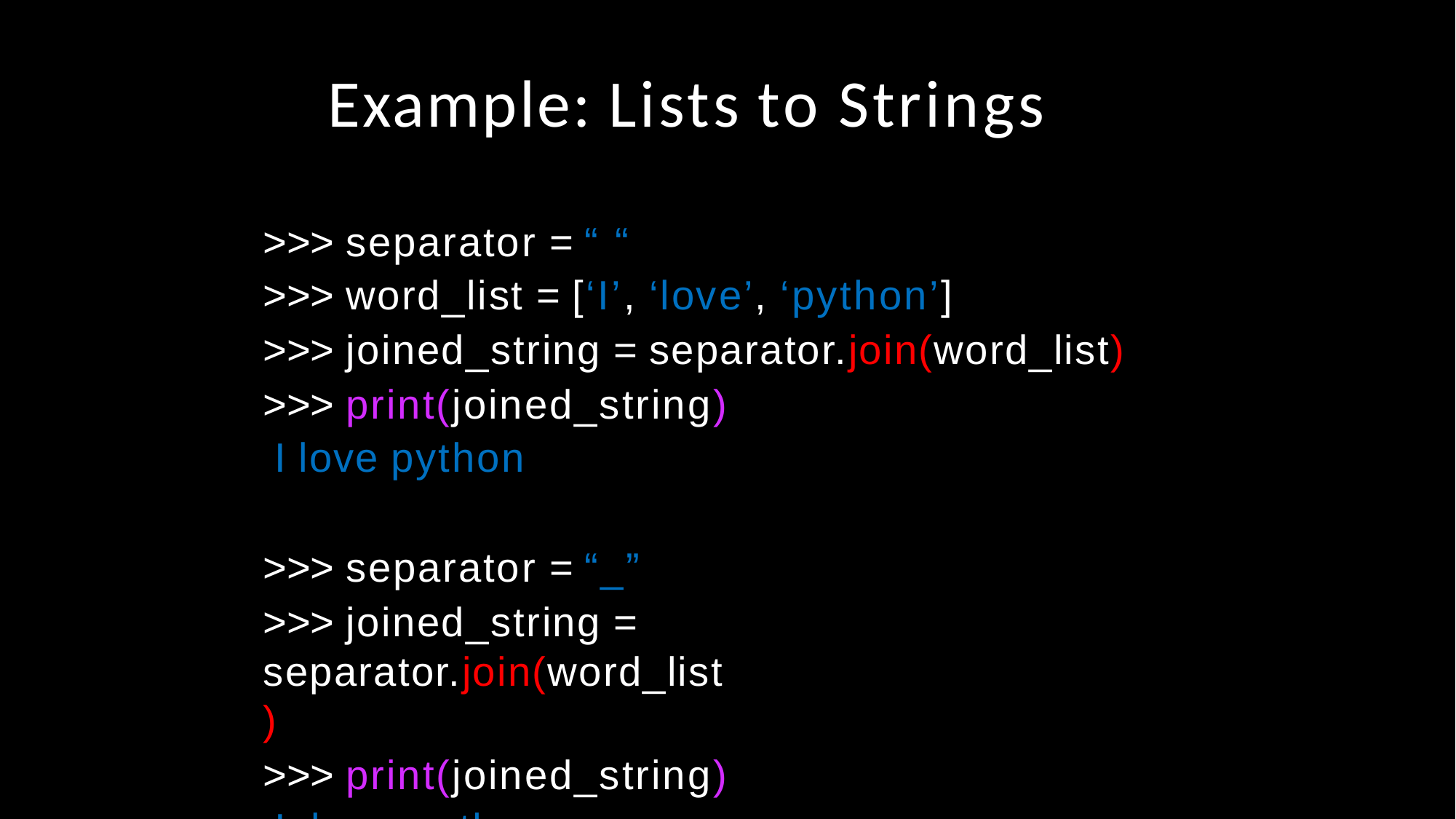

# Example: Lists to Strings
>>> separator = “ “
>>> word_list = [‘I’, ‘love’, ‘python’]
>>> joined_string = separator.join(word_list)
>>> print(joined_string)  I love python

>>> separator = “_”
>>> joined_string = separator.join(word_list)
>>> print(joined_string)  I_love_python